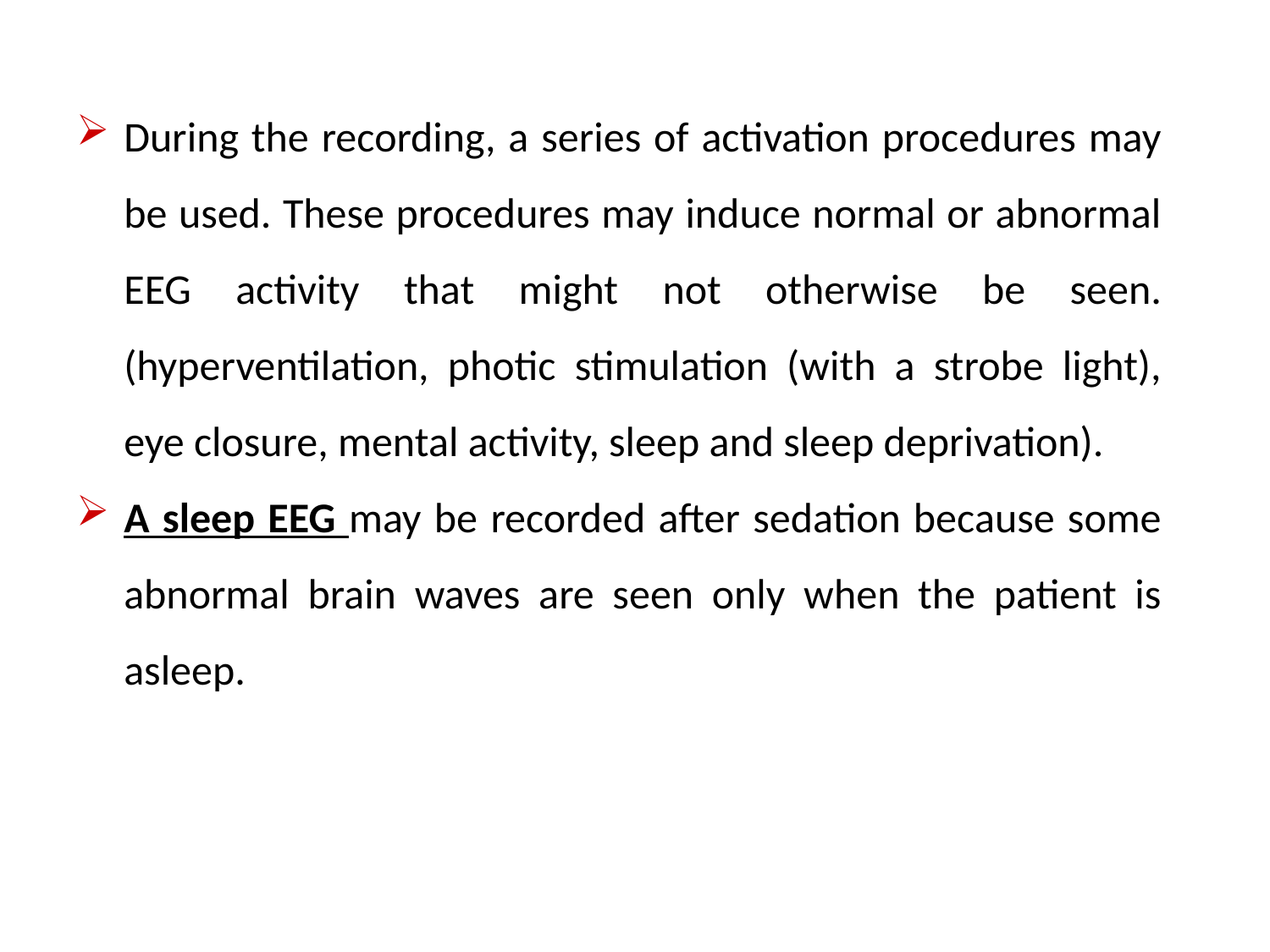

During the recording, a series of activation procedures may be used. These procedures may induce normal or abnormal EEG activity that might not otherwise be seen. (hyperventilation, photic stimulation (with a strobe light), eye closure, mental activity, sleep and sleep deprivation).
A sleep EEG may be recorded after sedation because some abnormal brain waves are seen only when the patient is asleep.